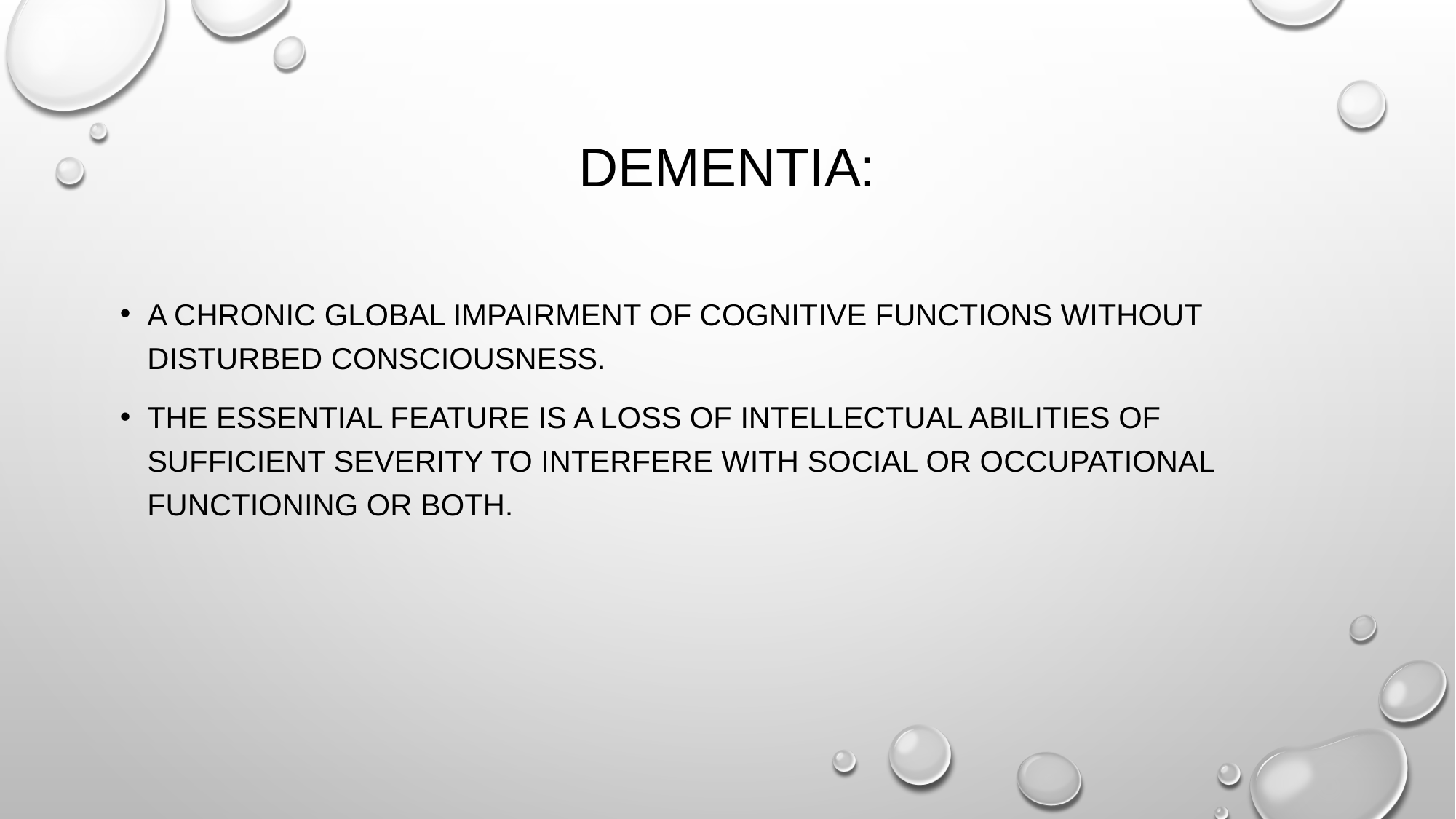

# Dementia:
A chronic global impairment of cognitive functions without disturbed consciousness.
The essential feature is a loss of intellectual abilities of sufficient severity to interfere with social or occupational functioning or both.